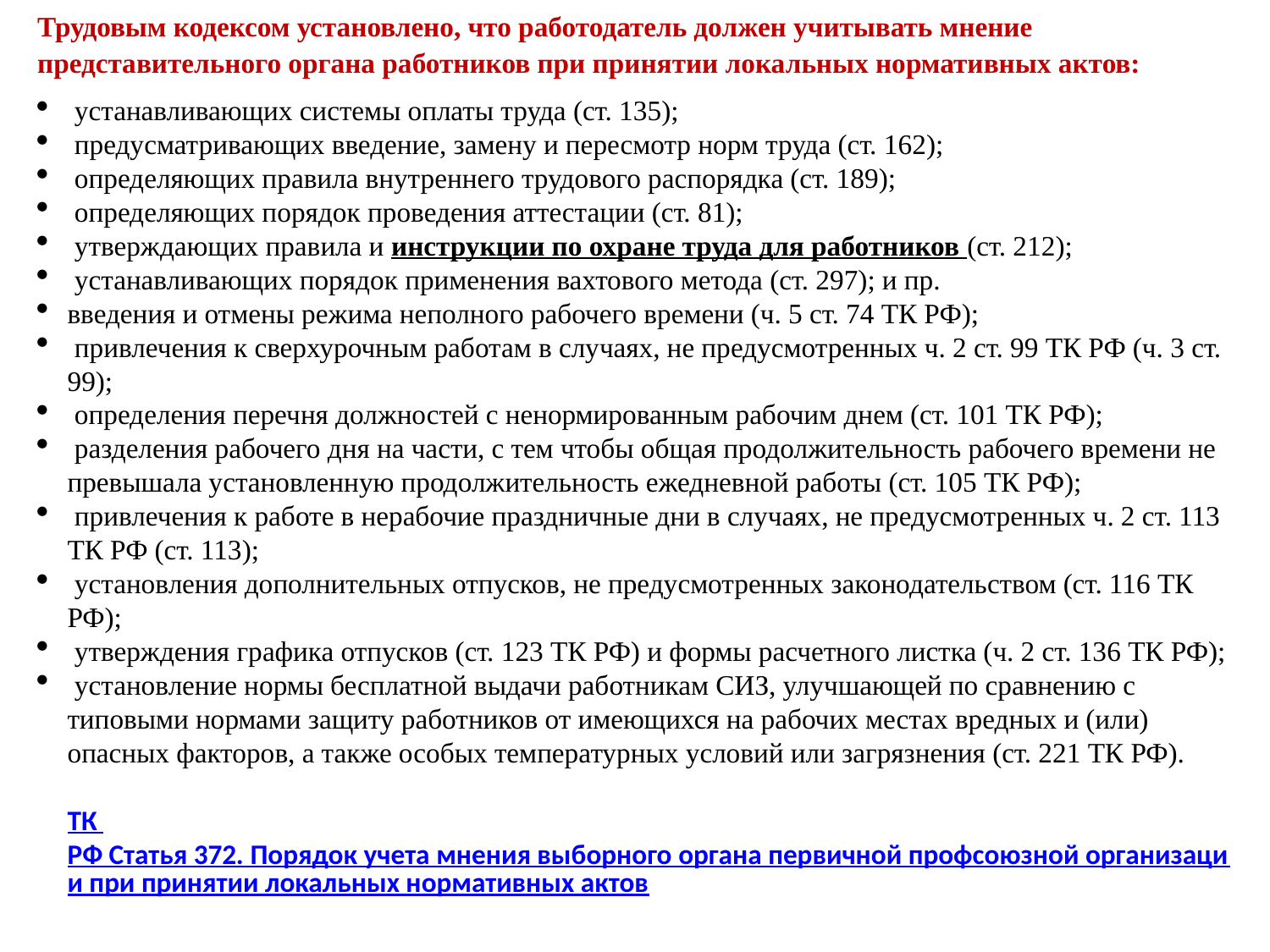

Трудовым кодексом установлено, что работодатель должен учитывать мнение представительного органа работников при принятии локальных нормативных актов:
 устанавливающих системы оплаты труда (ст. 135);
 предусматривающих введение, замену и пересмотр норм труда (ст. 162);
 определяющих правила внутреннего трудового распорядка (ст. 189);
 определяющих порядок проведения аттестации (ст. 81);
 утверждающих правила и инструкции по охране труда для работников (ст. 212);
 устанавливающих порядок применения вахтового метода (ст. 297); и пр.
введения и отмены режима неполного рабочего времени (ч. 5 ст. 74 ТК РФ);
 привлечения к сверхурочным работам в случаях, не предусмотренных ч. 2 ст. 99 ТК РФ (ч. 3 ст. 99);
 определения перечня должностей с ненормированным рабочим днем (ст. 101 ТК РФ);
 разделения рабочего дня на части, с тем чтобы общая продолжительность рабочего времени не превышала установленную продолжительность ежедневной работы (ст. 105 ТК РФ);
 привлечения к работе в нерабочие праздничные дни в случаях, не предусмотренных ч. 2 ст. 113 ТК РФ (ст. 113);
 установления дополнительных отпусков, не предусмотренных законодательством (ст. 116 ТК РФ);
 утверждения графика отпусков (ст. 123 ТК РФ) и формы расчетного листка (ч. 2 ст. 136 ТК РФ);
 установление нормы бесплатной выдачи работникам СИЗ, улучшающей по сравнению с типовыми нормами защиту работников от имеющихся на рабочих местах вредных и (или) опасных факторов, а также особых температурных условий или загрязнения (ст. 221 ТК РФ).

ТК РФ Статья 372. Порядок учета мнения выборного органа первичной профсоюзной организации при принятии локальных нормативных актов